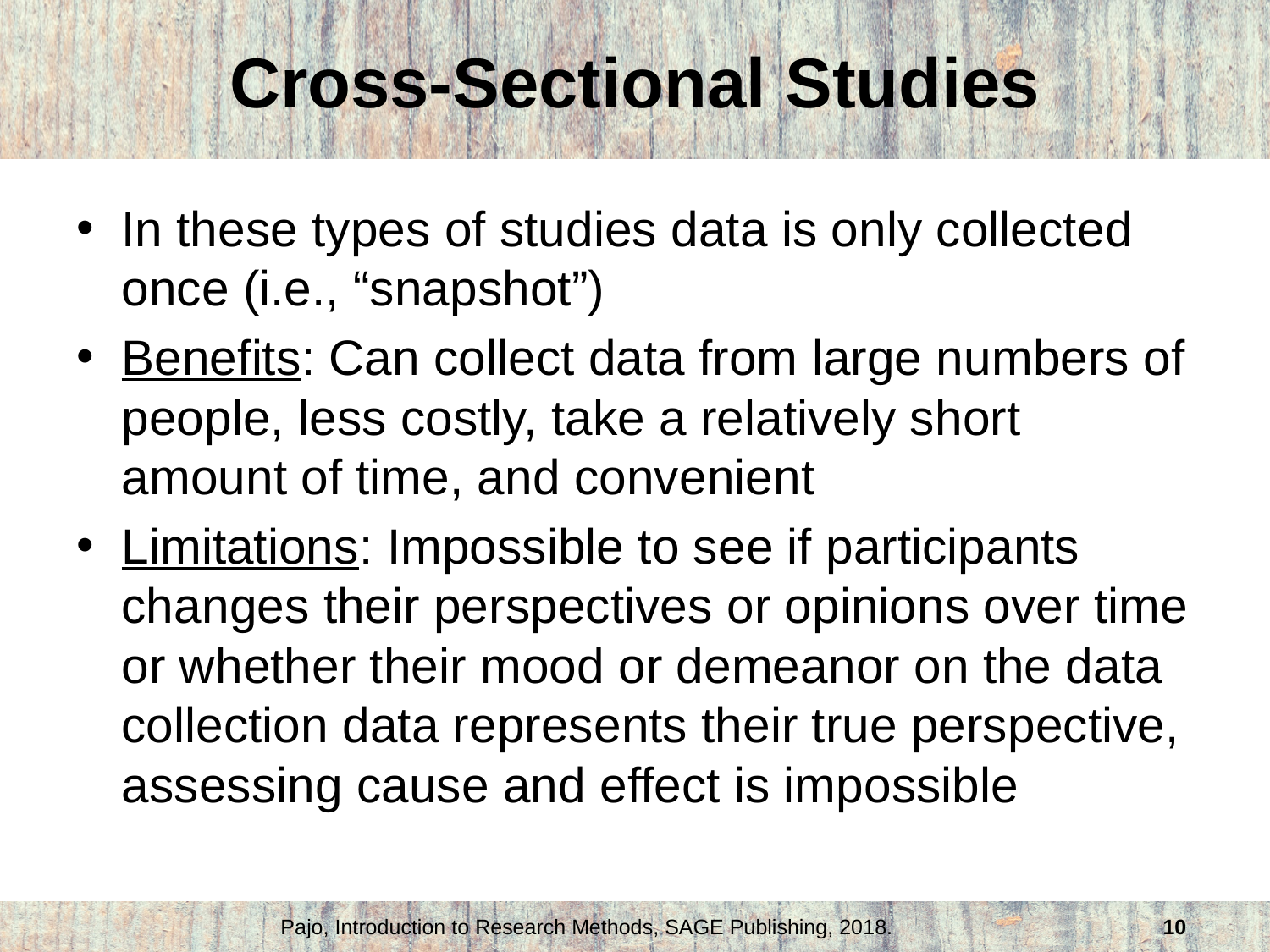

# Cross-Sectional Studies
In these types of studies data is only collected once (i.e., “snapshot”)
Benefits: Can collect data from large numbers of people, less costly, take a relatively short amount of time, and convenient
Limitations: Impossible to see if participants changes their perspectives or opinions over time or whether their mood or demeanor on the data collection data represents their true perspective, assessing cause and effect is impossible

Pajo, Introduction to Research Methods, SAGE Publishing, 2018.
10